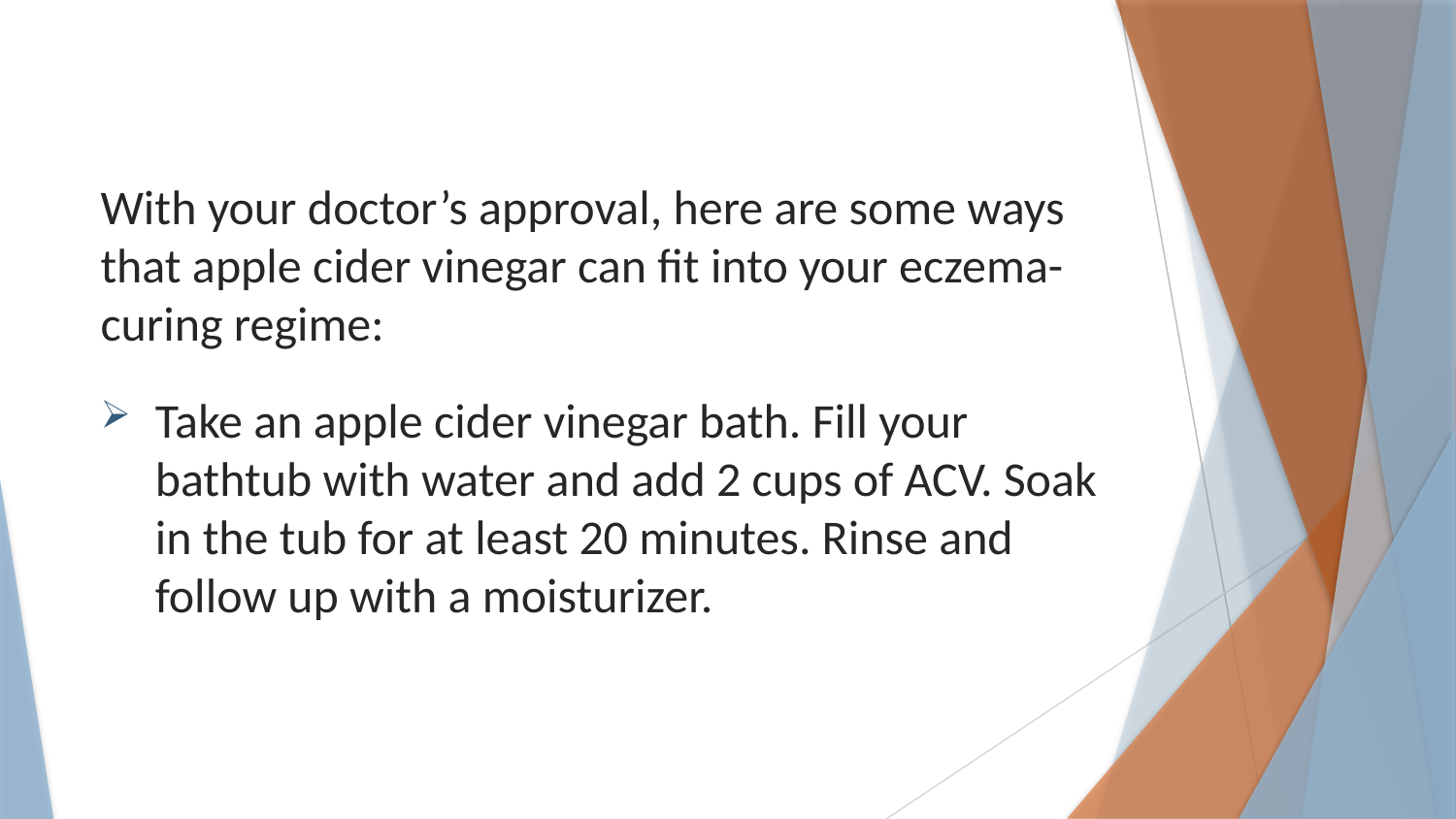

With your doctor’s approval, here are some ways that apple cider vinegar can fit into your eczema-curing regime:
Take an apple cider vinegar bath. Fill your bathtub with water and add 2 cups of ACV. Soak in the tub for at least 20 minutes. Rinse and follow up with a moisturizer.